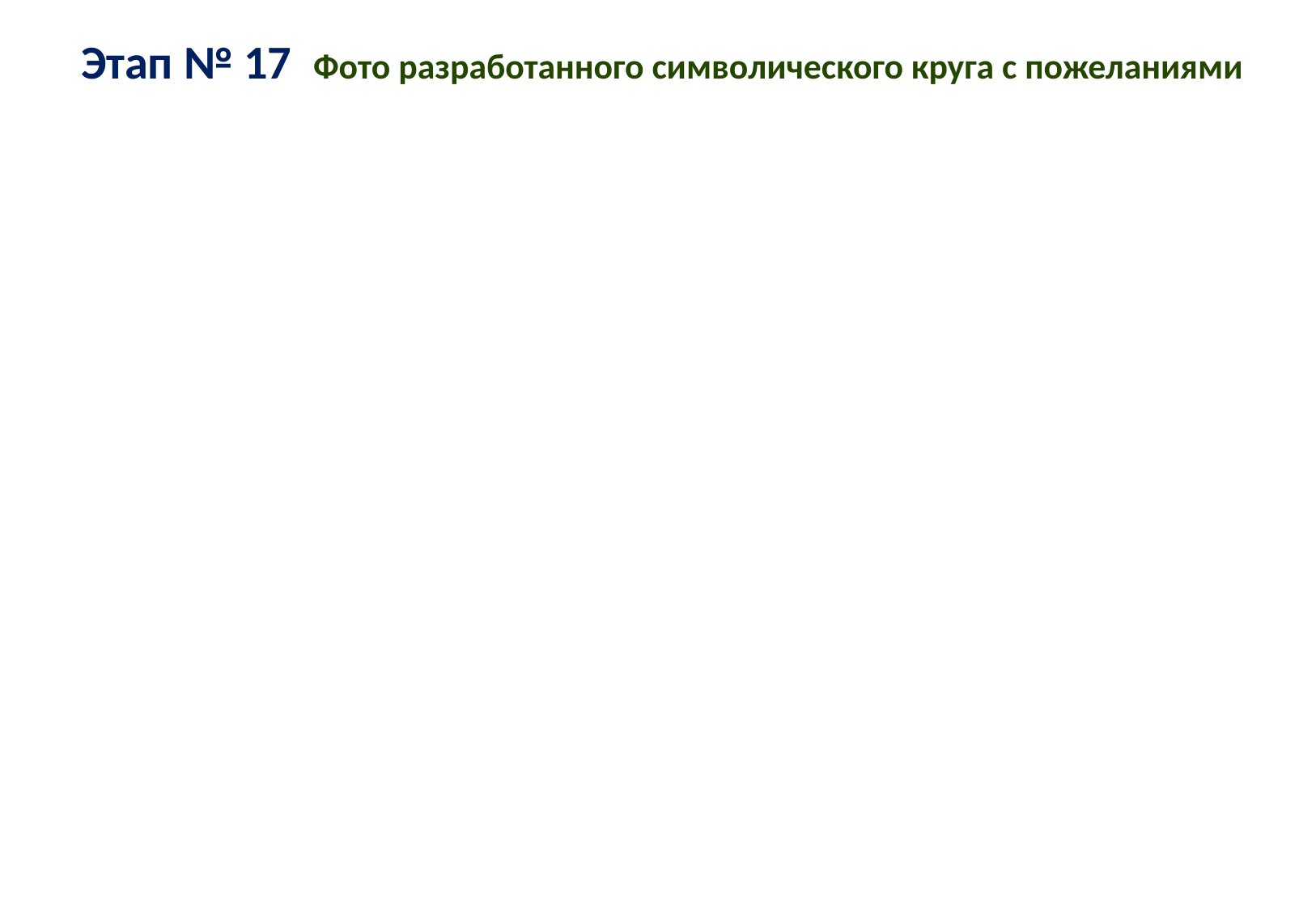

# Этап № 17  Фото разработанного символического круга с пожеланиями